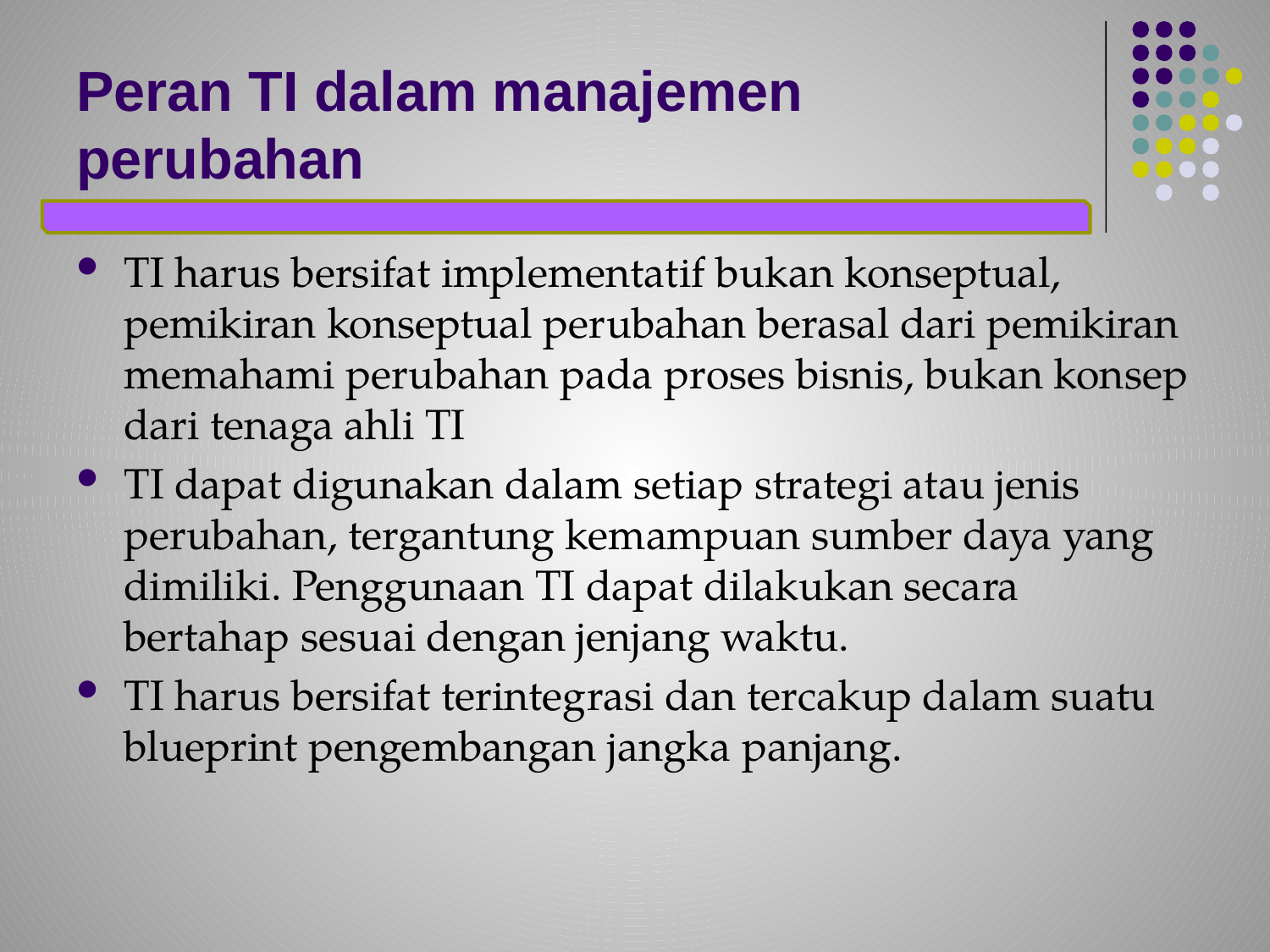

# Peran TI dalam manajemen perubahan

TI harus bersifat implementatif bukan konseptual, pemikiran konseptual perubahan berasal dari pemikiran memahami perubahan pada proses bisnis, bukan konsep dari tenaga ahli TI
TI dapat digunakan dalam setiap strategi atau jenis perubahan, tergantung kemampuan sumber daya yang dimiliki. Penggunaan TI dapat dilakukan secara bertahap sesuai dengan jenjang waktu.
TI harus bersifat terintegrasi dan tercakup dalam suatu blueprint pengembangan jangka panjang.